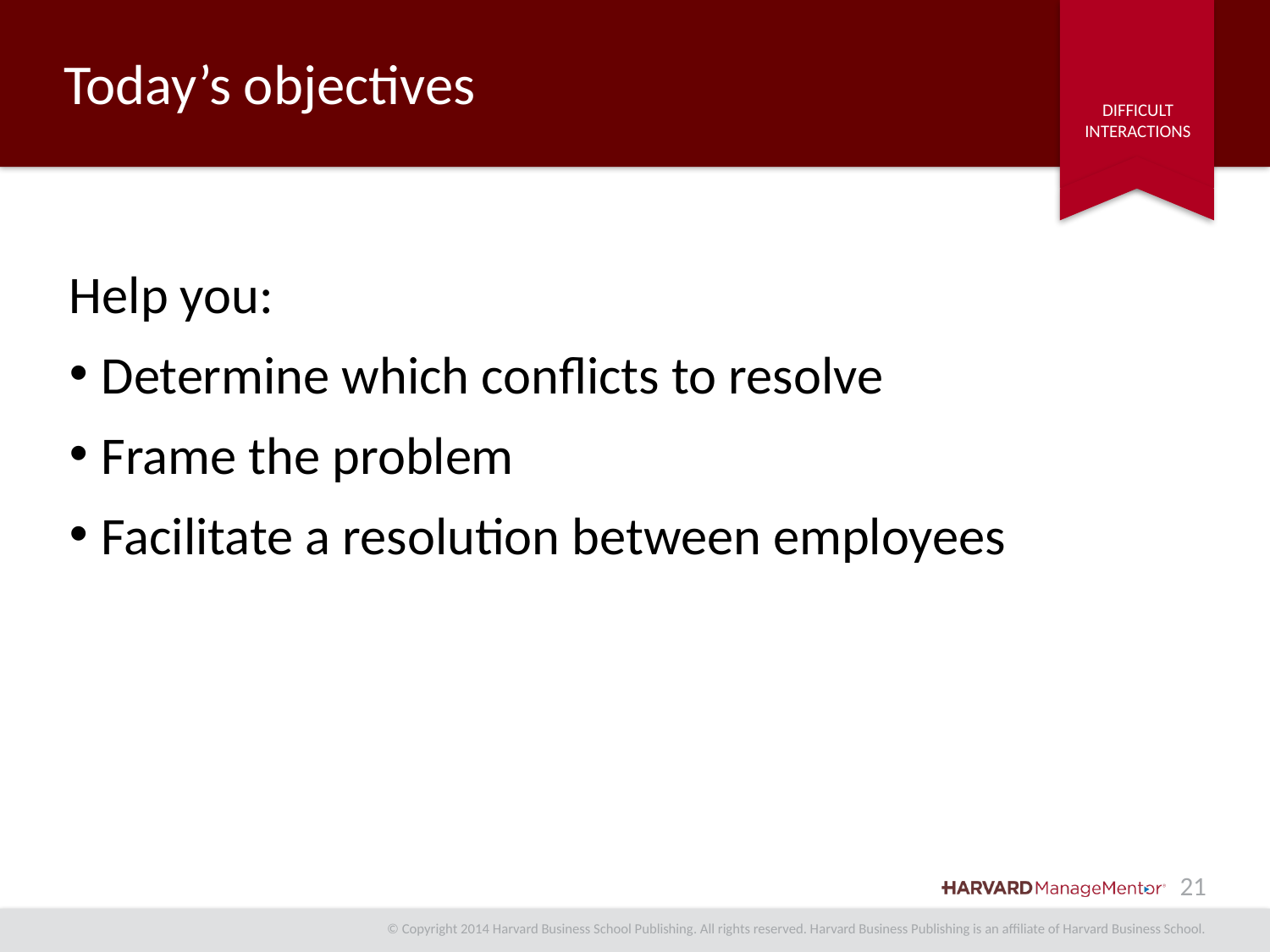

# Today’s objectives
Help you:
Determine which conflicts to resolve
Frame the problem
Facilitate a resolution between employees